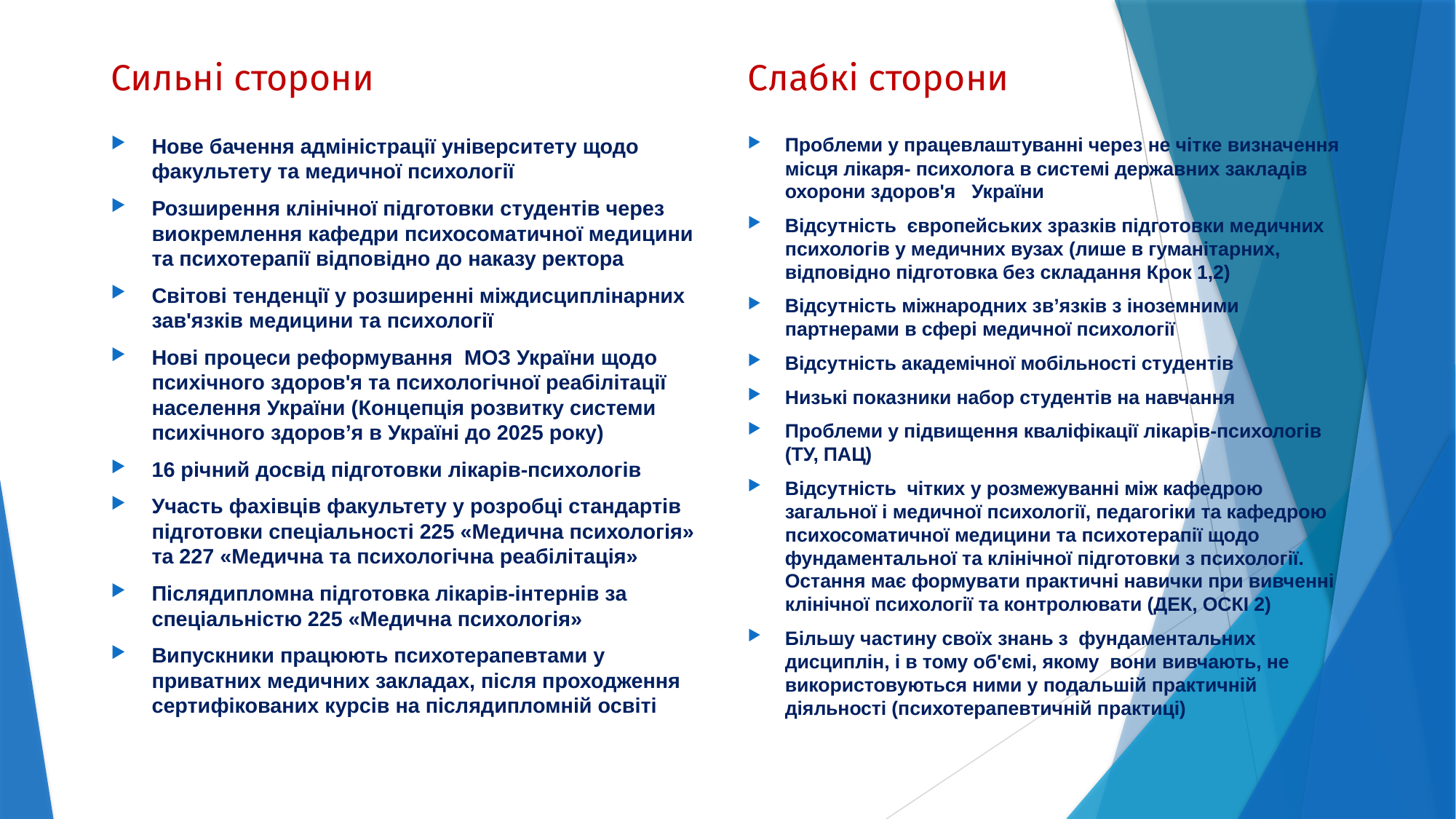

Сильні сторони
Слабкі сторони
#
Нове бачення адміністрації університету щодо факультету та медичної психології
Розширення клінічної підготовки студентів через виокремлення кафедри психосоматичної медицини та психотерапії відповідно до наказу ректора
Світові тенденції у розширенні міждисциплінарних зав'язків медицини та психології
Нові процеси реформування  МОЗ України щодо психічного здоров'я та психологічної реабілітації населення України (Концепція розвитку системи психічного здоров’я в Україні до 2025 року)
16 річний досвід підготовки лікарів-психологів
Участь фахівців факультету у розробці стандартів підготовки спеціальності 225 «Медична психологія» та 227 «Медична та психологічна реабілітація»
Післядипломна підготовка лікарів-інтернів за спеціальністю 225 «Медична психологія»
Випускники працюють психотерапевтами у приватних медичних закладах, після проходження сертифікованих курсів на післядипломній освіті

Проблеми у працевлаштуванні через не чітке визначення місця лікаря- психолога в системі державних закладів охорони здоров'я   України
Відсутність  європейських зразків підготовки медичних психологів у медичних вузах (лише в гуманітарних, відповідно підготовка без складання Крок 1,2)
Відсутність міжнародних зв’язків з іноземними партнерами в сфері медичної психології
Відсутність академічної мобільності студентів
Низькі показники набор студентів на навчання
Проблеми у підвищення кваліфікації лікарів-психологів (ТУ, ПАЦ)
Відсутність  чітких у розмежуванні між кафедрою загальної і медичної психології, педагогіки та кафедрою психосоматичної медицини та психотерапії щодо фундаментальної та клінічної підготовки з психології. Остання має формувати практичні навички при вивченні клінічної психології та контролювати (ДЕК, ОСКІ 2)
Більшу частину своїх знань з  фундаментальних  дисциплін, і в тому об'ємі, якому  вони вивчають, не використовуються ними у подальшій практичній діяльності (психотерапевтичній практиці)